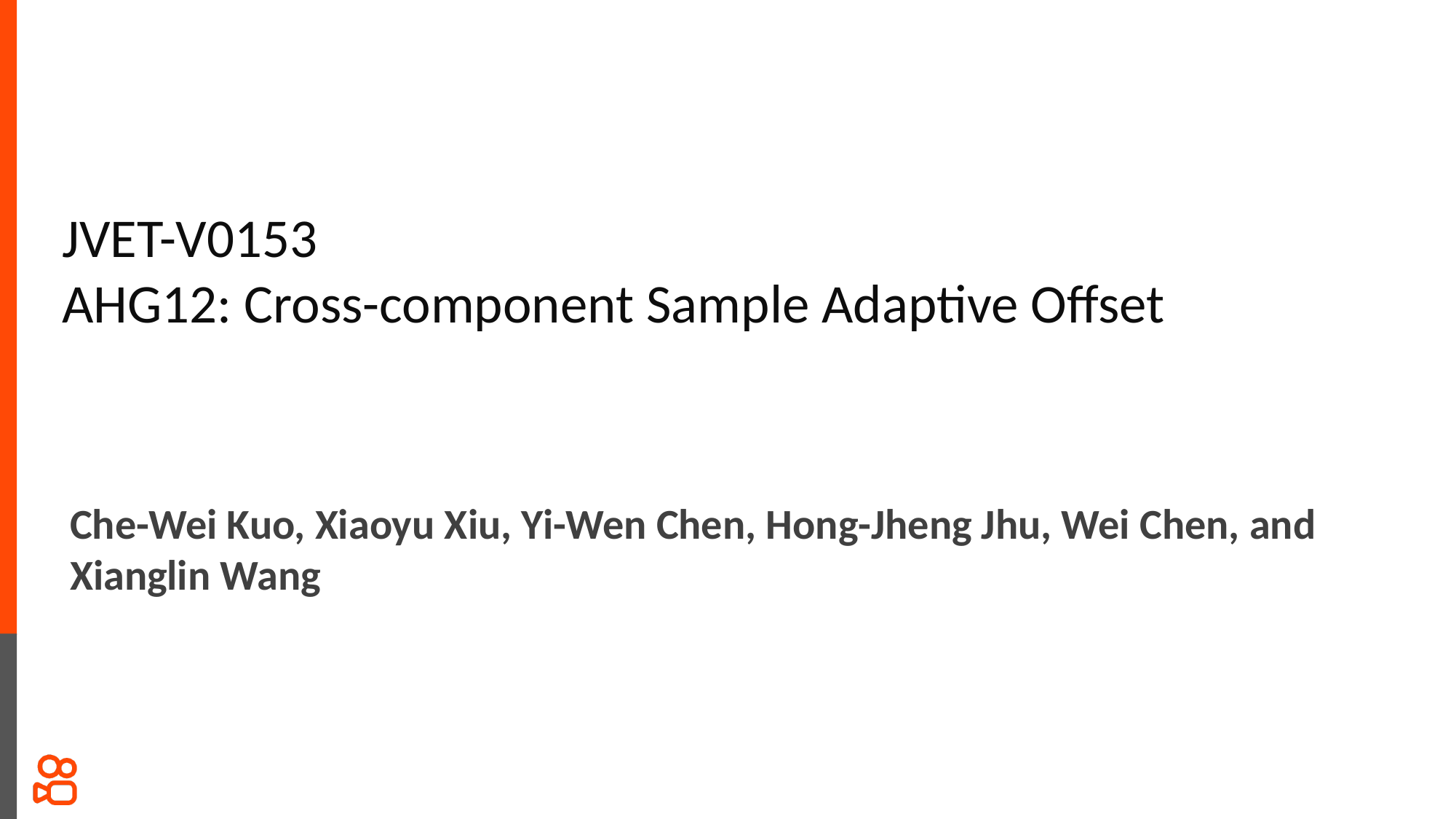

JVET-V0153
AHG12: Cross-component Sample Adaptive Offset
Che-Wei Kuo, Xiaoyu Xiu, Yi-Wen Chen, Hong-Jheng Jhu, Wei Chen, and Xianglin Wang